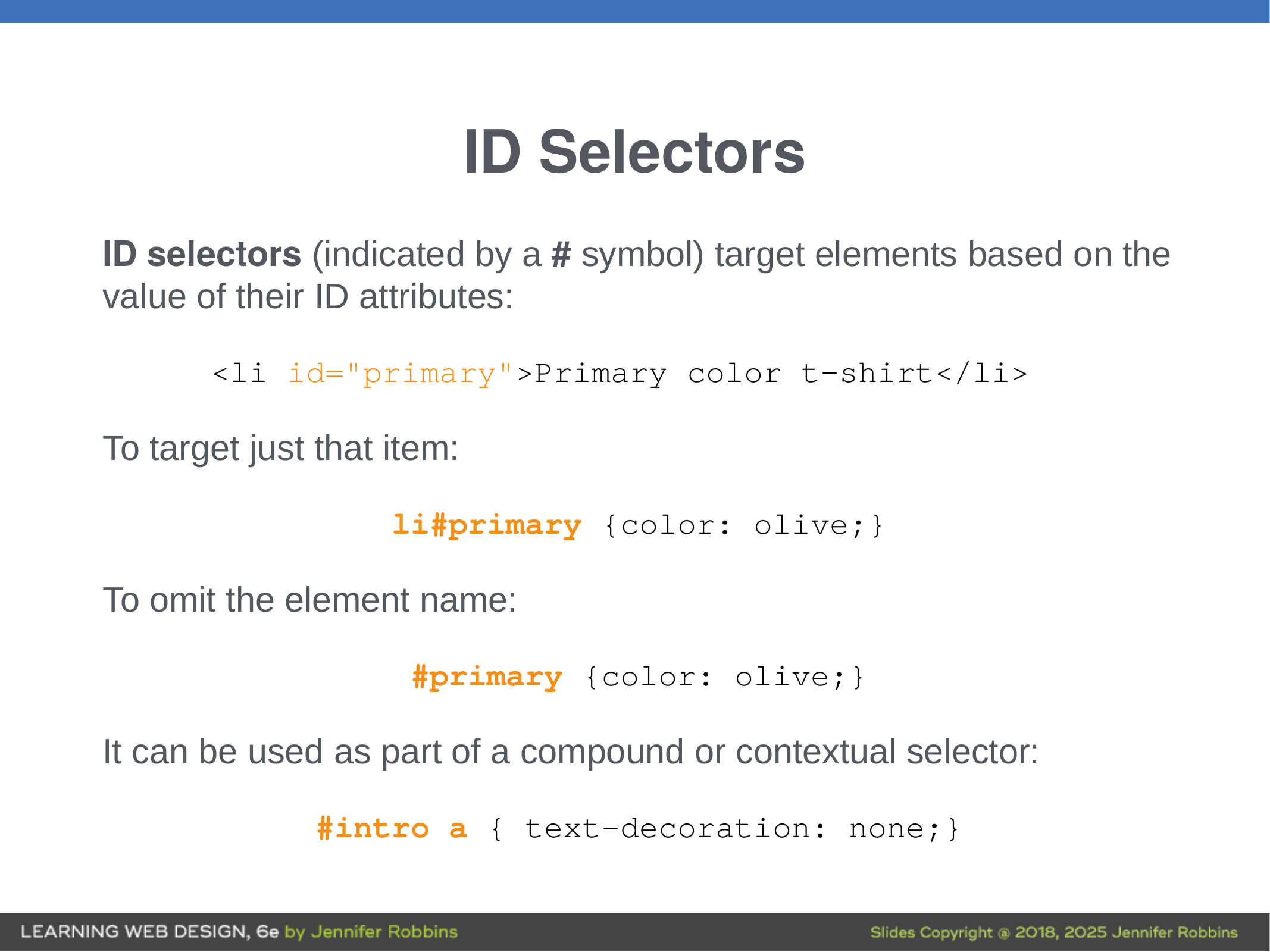

# ID Selectors
ID selectors (indicated by a # symbol) target elements based on the value of their ID attributes:
<li id="primary">Primary color t-shirt</li>
To target just that item:
li#primary {color: olive;}
To omit the element name:
#primary {color: olive;}
It can be used as part of a compound or contextual selector:
#intro a { text-decoration: none;}